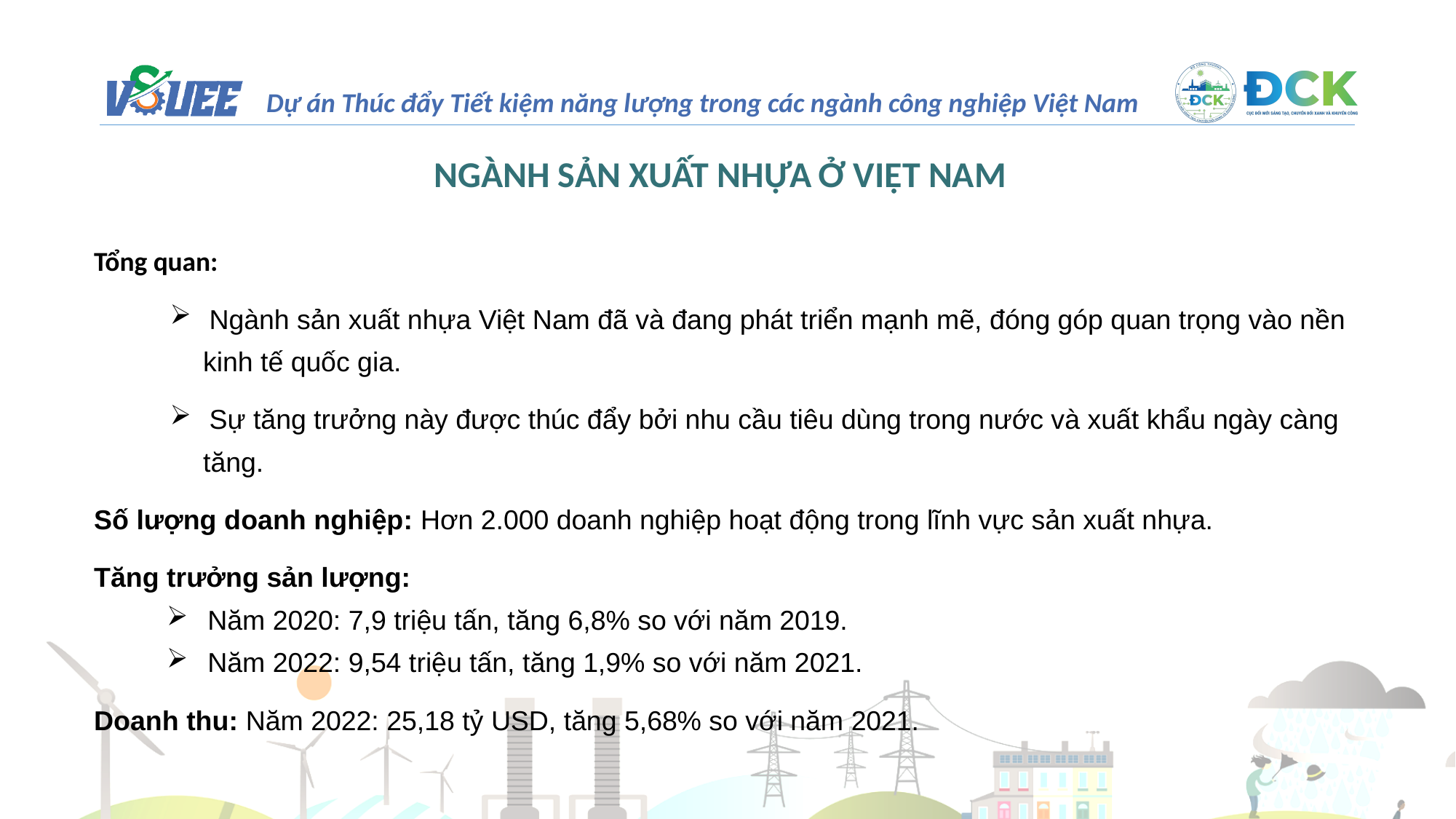

NGÀNH SẢN XUẤT NHỰA Ở VIỆT NAM
Tổng quan:
 Ngành sản xuất nhựa Việt Nam đã và đang phát triển mạnh mẽ, đóng góp quan trọng vào nền kinh tế quốc gia.
 Sự tăng trưởng này được thúc đẩy bởi nhu cầu tiêu dùng trong nước và xuất khẩu ngày càng tăng.
Số lượng doanh nghiệp: Hơn 2.000 doanh nghiệp hoạt động trong lĩnh vực sản xuất nhựa.
Tăng trưởng sản lượng:
Năm 2020: 7,9 triệu tấn, tăng 6,8% so với năm 2019.
Năm 2022: 9,54 triệu tấn, tăng 1,9% so với năm 2021.
Doanh thu: Năm 2022: 25,18 tỷ USD, tăng 5,68% so với năm 2021.